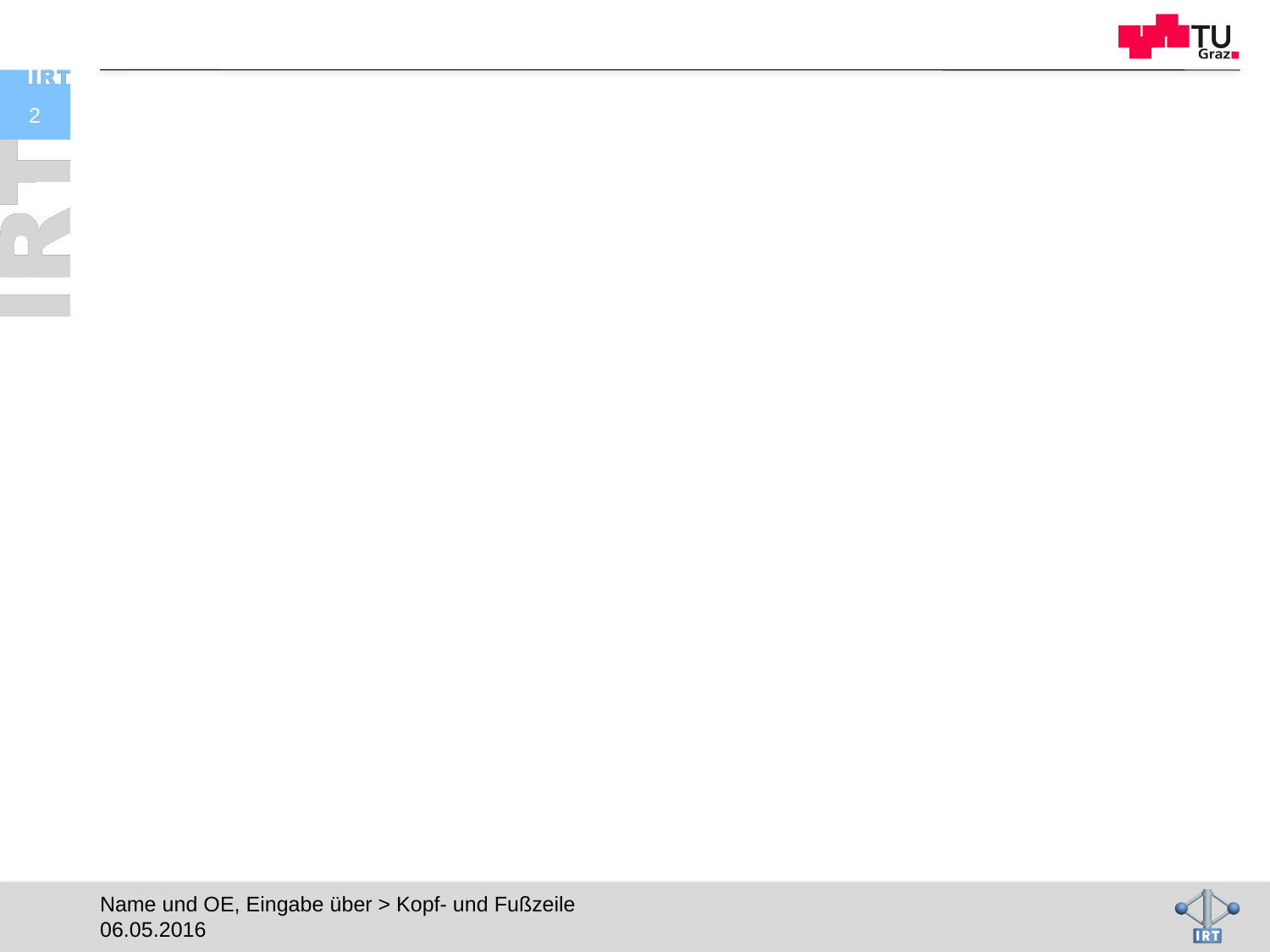

#
2

Name und OE, Eingabe über > Kopf- und Fußzeile
06.05.2016